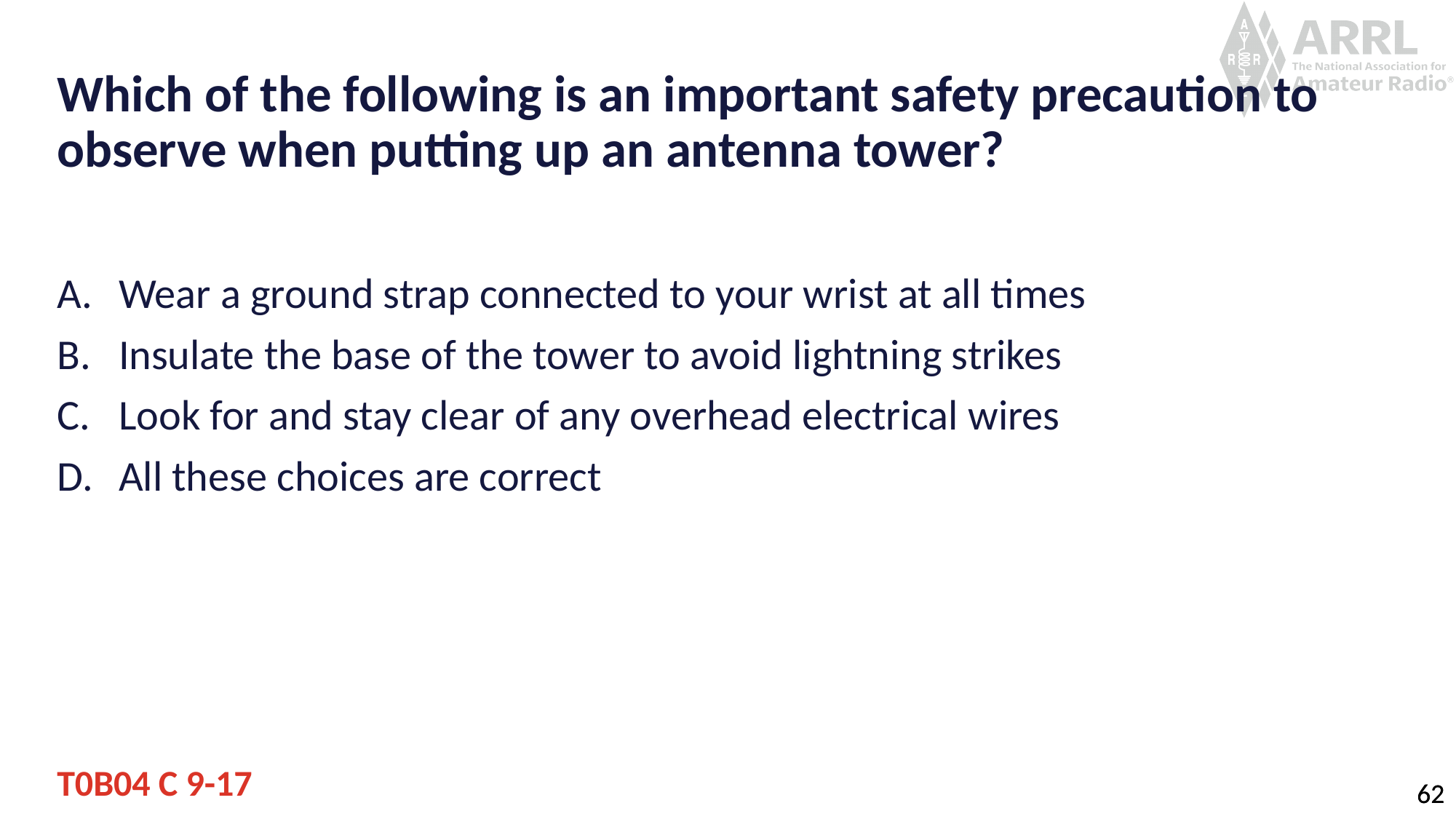

# Which of the following is an important safety precaution to observe when putting up an antenna tower?
Wear a ground strap connected to your wrist at all times
Insulate the base of the tower to avoid lightning strikes
Look for and stay clear of any overhead electrical wires
All these choices are correct
T0B04 C 9-17